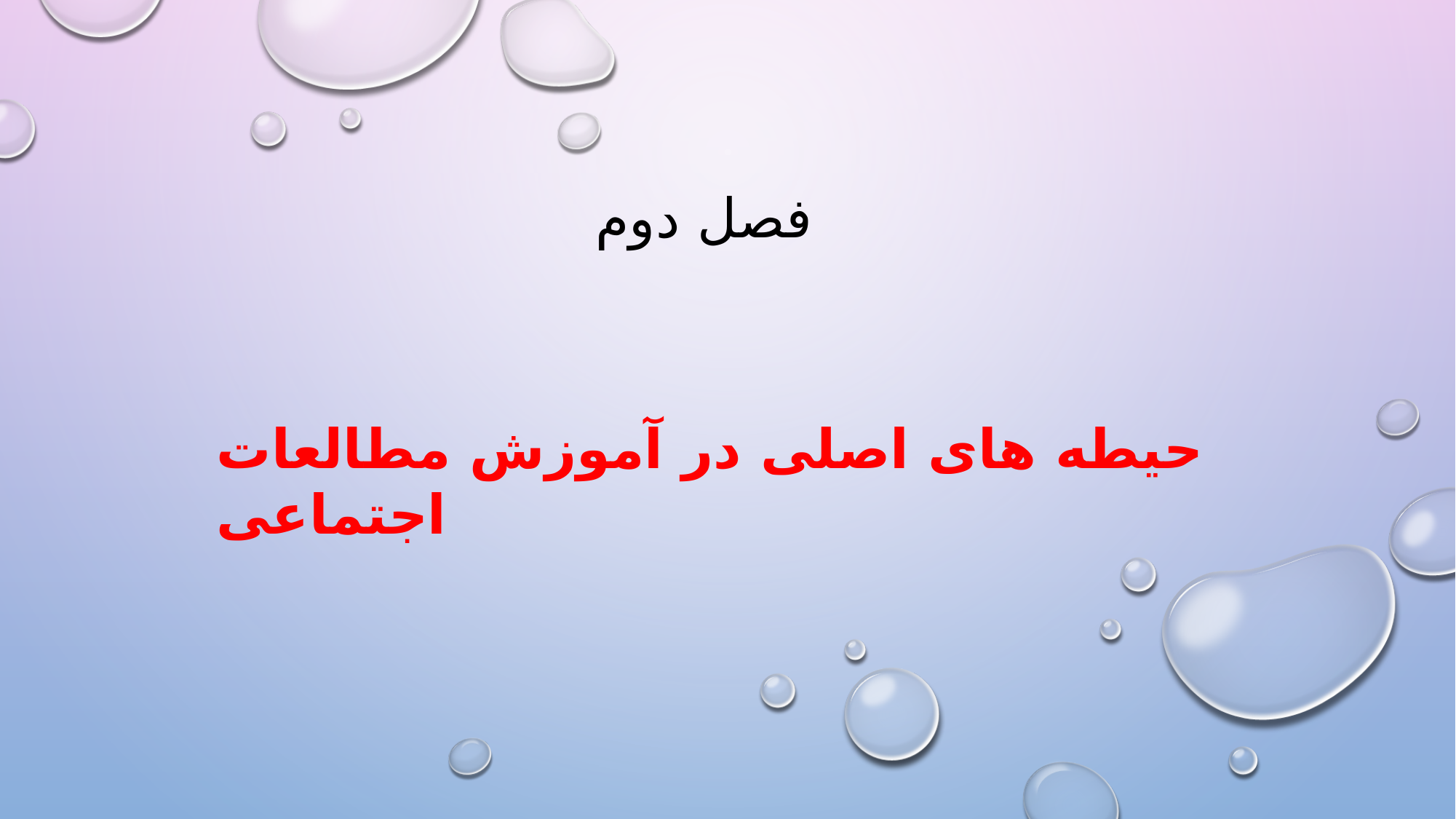

فصل دوم

حیطه های اصلی در آموزش مطالعات اجتماعی